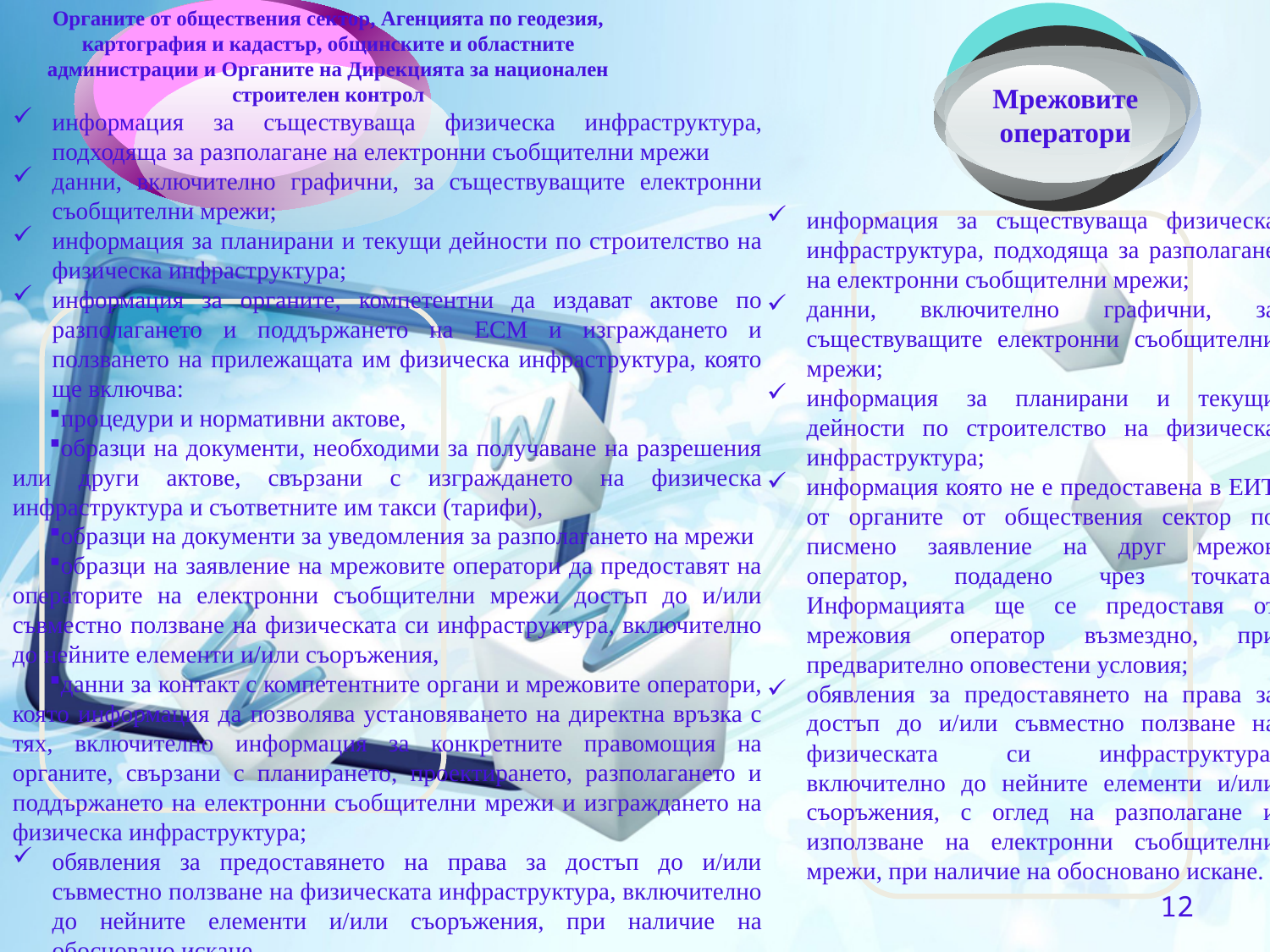

Органите от обществения сектор, Агенцията по геодезия, картография и кадастър, общинските и областните администрации и Органите на Дирекцията за национален строителен контрол

Мрежовите оператори

информация за съществуваща физическа инфраструктура, подходяща за разполагане на електронни съобщителни мрежи
данни, включително графични, за съществуващите електронни съобщителни мрежи;
информация за планирани и текущи дейности по строителство на физическа инфраструктура;
информация за органите, компетентни да издават актове по разполагането и поддържането на ЕСМ и изграждането и ползването на прилежащата им физическа инфраструктура, която ще включва:
процедури и нормативни актове,
образци на документи, необходими за получаване на разрешения или други актове, свързани с изграждането на физическа инфраструктура и съответните им такси (тарифи),
образци на документи за уведомления за разполагането на мрежи
образци на заявление на мрежовите оператори да предоставят на операторите на електронни съобщителни мрежи достъп до и/или съвместно ползване на физическата си инфраструктура, включително до нейните елементи и/или съоръжения,
данни за контакт с компетентните органи и мрежовите оператори, която информация да позволява установяването на директна връзка с тях, включително информация за конкретните правомощия на органите, свързани с планирането, проектирането, разполагането и поддържането на електронни съобщителни мрежи и изграждането на физическа инфраструктура;
обявления за предоставянето на права за достъп до и/или съвместно ползване на физическата инфраструктура, включително до нейните елементи и/или съоръжения, при наличие на обосновано искане.

информация за съществуваща физическа инфраструктура, подходяща за разполагане на електронни съобщителни мрежи;
данни, включително графични, за съществуващите електронни съобщителни мрежи;
информация за планирани и текущи дейности по строителство на физическа инфраструктура;
информация която не е предоставена в ЕИТ от органите от обществения сектор по писмено заявление на друг мрежов оператор, подадено чрез точката. Информацията ще се предоставя от мрежовия оператор възмездно, при предварително оповестени условия;
обявления за предоставянето на права за достъп до и/или съвместно ползване на физическата си инфраструктура, включително до нейните елементи и/или съоръжения, с оглед на разполагане и използване на електронни съобщителни мрежи, при наличие на обосновано искане.

12